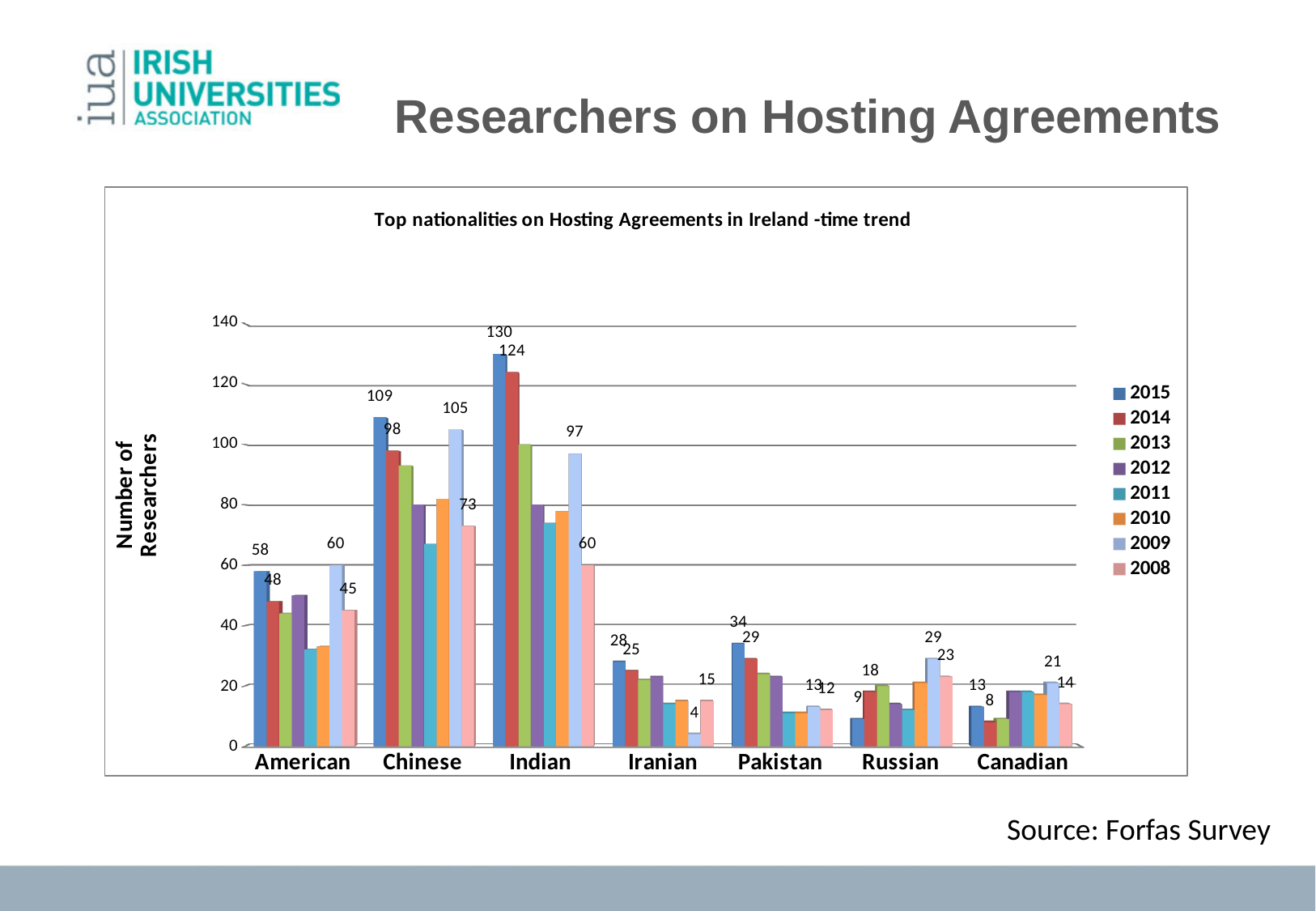

Researchers on Hosting Agreements

[unsupported chart]

Source: Forfas Survey